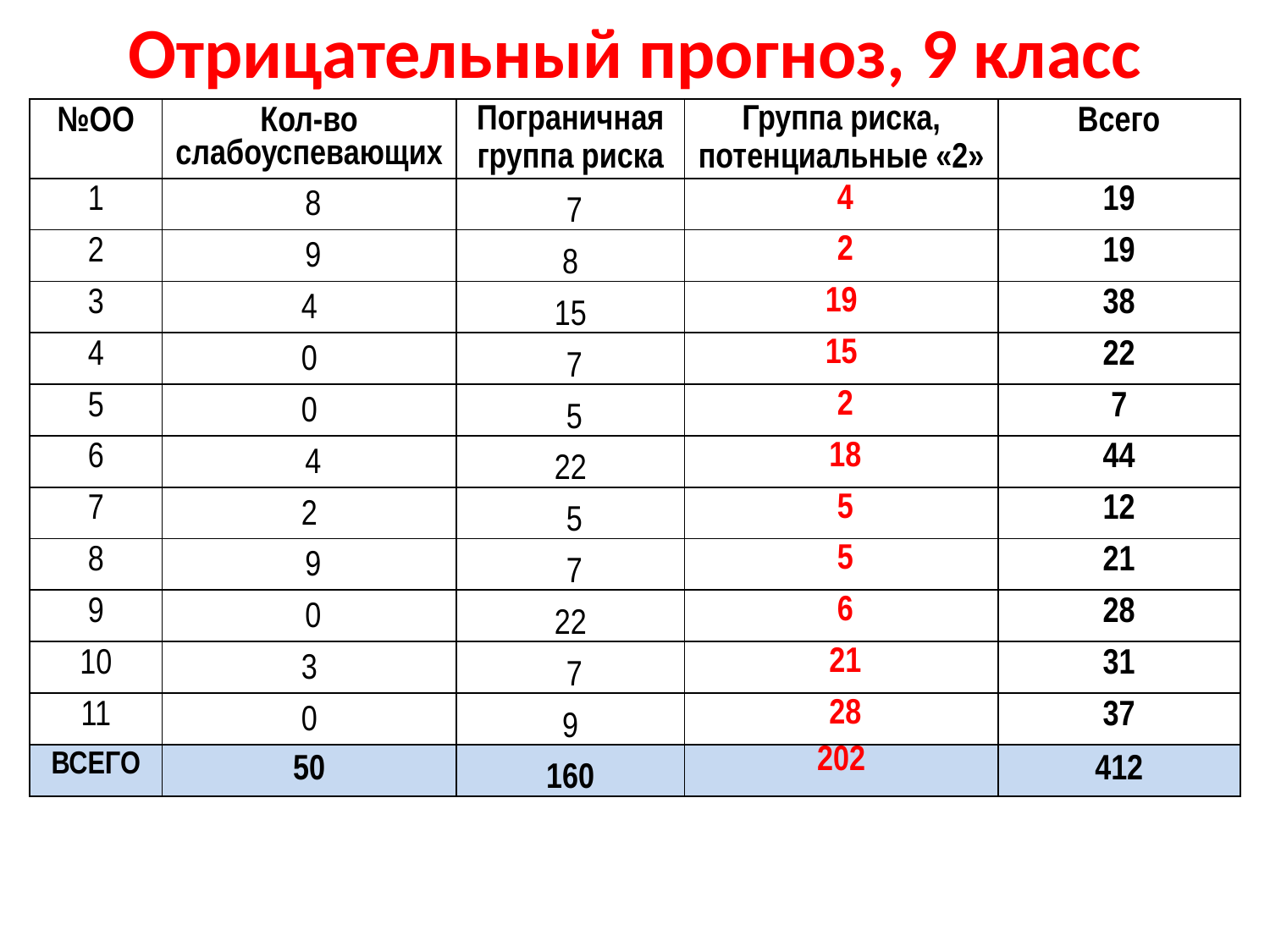

# Отрицательный прогноз, 9 класс
| №ОО | Кол-во слабоуспевающих | Пограничная группа риска | Группа риска, потенциальные «2» | Всего |
| --- | --- | --- | --- | --- |
| 1 | 8 | 7 | 4 | 19 |
| 2 | 9 | 8 | 2 | 19 |
| 3 | 4 | 15 | 19 | 38 |
| 4 | 0 | 7 | 15 | 22 |
| 5 | 0 | 5 | 2 | 7 |
| 6 | 4 | 22 | 18 | 44 |
| 7 | 2 | 5 | 5 | 12 |
| 8 | 9 | 7 | 5 | 21 |
| 9 | 0 | 22 | 6 | 28 |
| 10 | 3 | 7 | 21 | 31 |
| 11 | 0 | 9 | 28 | 37 |
| ВСЕГО | 50 | 160 | 202 | 412 |